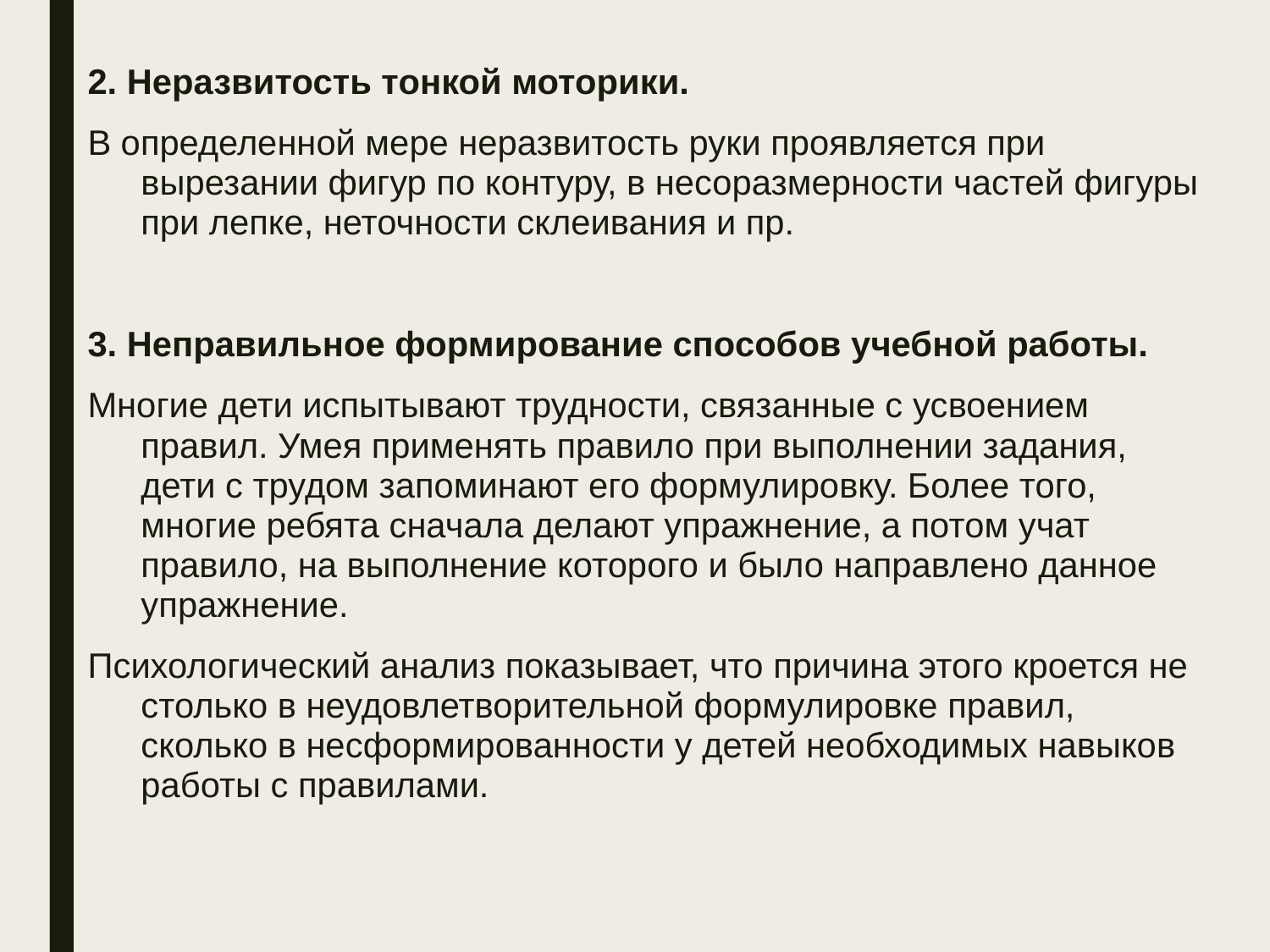

2. Неразвитость тонкой моторики.
В определенной мере неразвитость руки проявляется при вырезании фигур по контуру, в несоразмерности частей фигуры при лепке, неточности склеивания и пр.

3. Неправильное формирование способов учебной работы.
Многие дети испытывают трудности, связанные с ус­воением правил. Умея применять правило при выполне­нии задания, дети с трудом запоминают его формулировку. Более того, многие ребята сначала делают упражнение, а потом учат правило, на выполнение которого и было направлено данное упражнение.
Психологический анализ показывает, что причина этого кроется не столько в неудовлетворительной формулировке правил, сколько в несформированности у детей необходимых навыков работы с правилами.